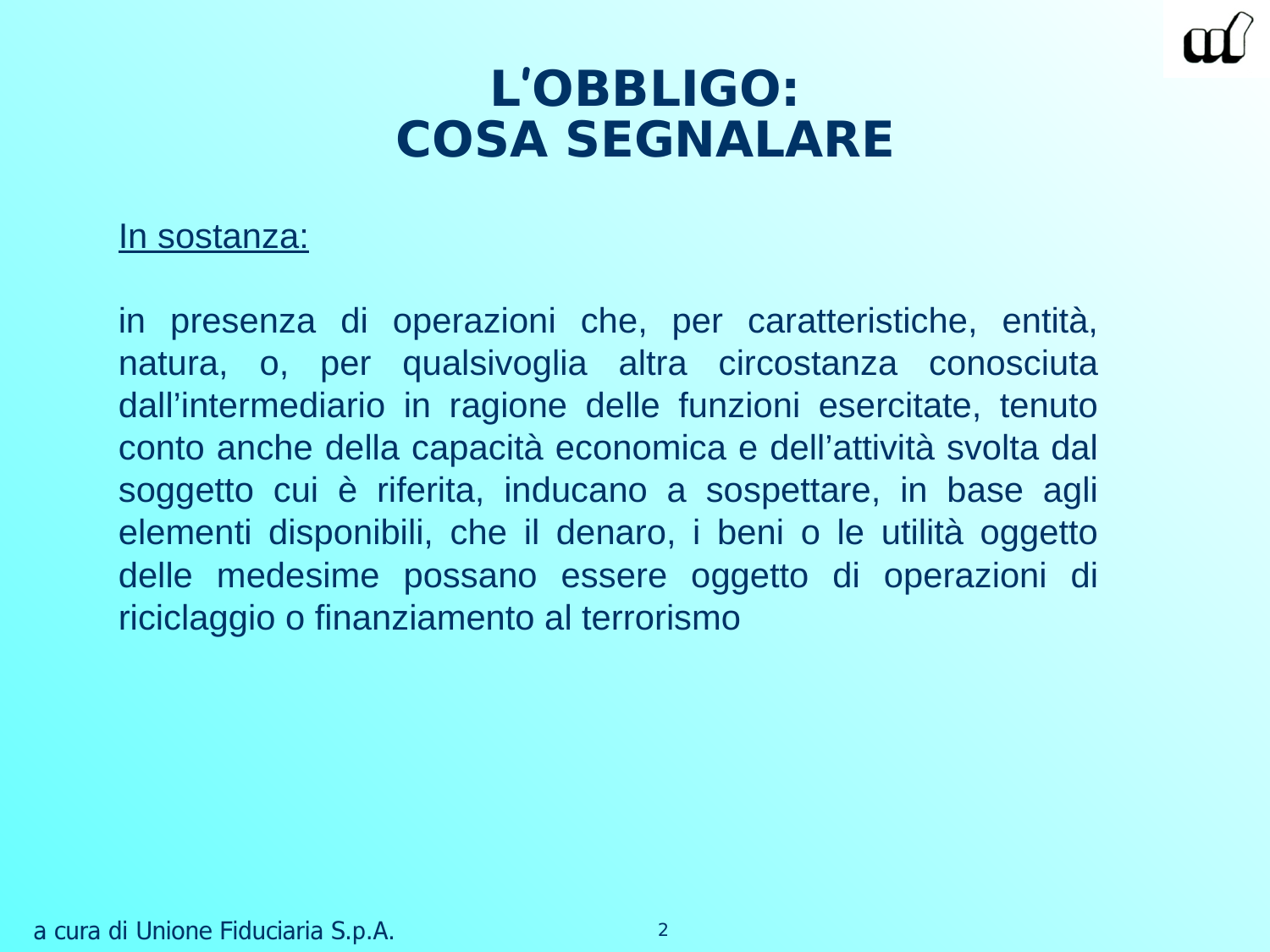

L’OBBLIGO:
COSA SEGNALARE
In sostanza:

in presenza di operazioni che, per caratteristiche, entità, natura, o, per qualsivoglia altra circostanza conosciuta dall’intermediario in ragione delle funzioni esercitate, tenuto conto anche della capacità economica e dell’attività svolta dal soggetto cui è riferita, inducano a sospettare, in base agli elementi disponibili, che il denaro, i beni o le utilità oggetto delle medesime possano essere oggetto di operazioni di riciclaggio o finanziamento al terrorismo